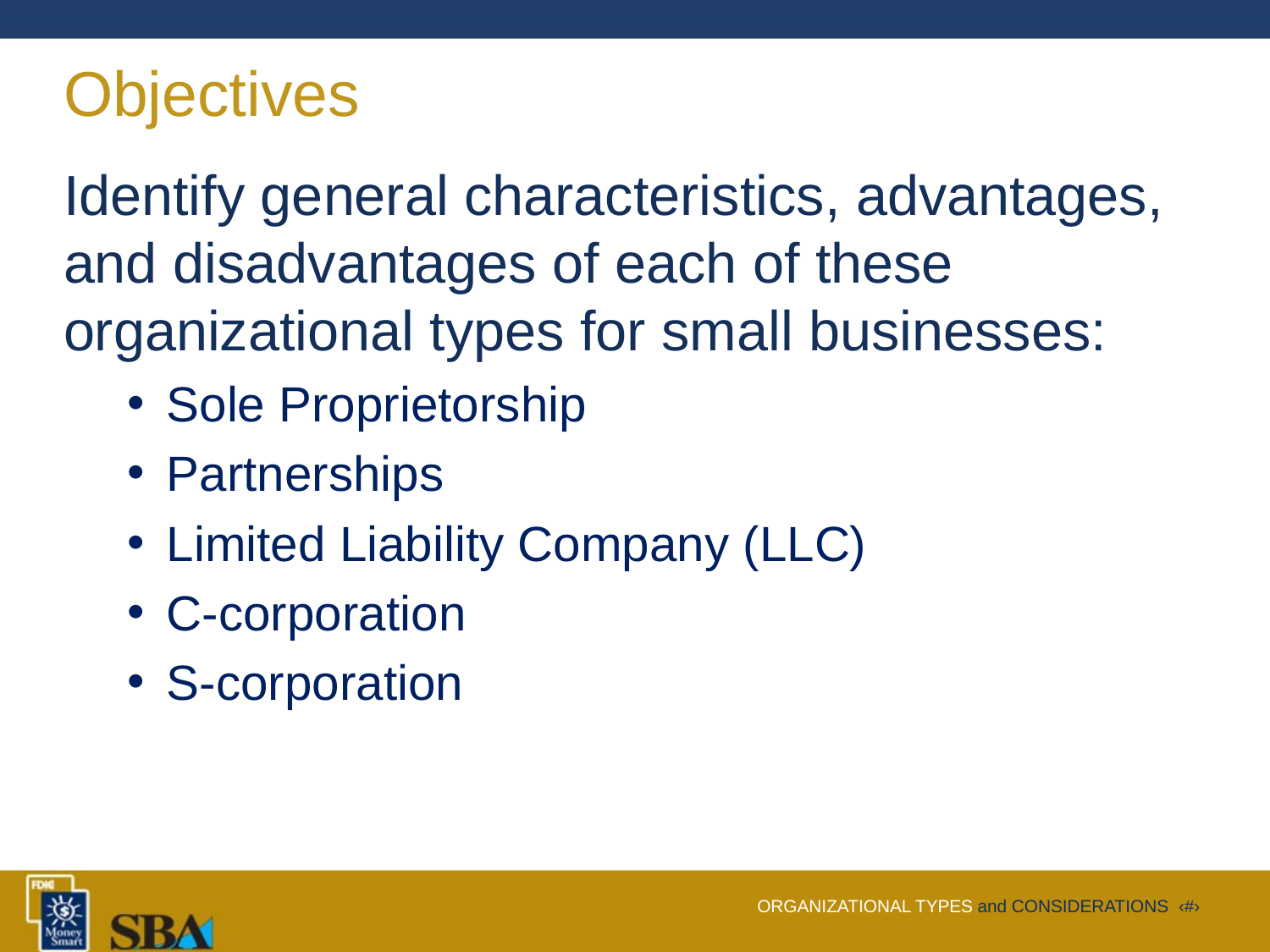

# Objectives
Identify general characteristics, advantages, and disadvantages of each of these organizational types for small businesses:
Sole Proprietorship
Partnerships
Limited Liability Company (LLC)
C-corporation
S-corporation